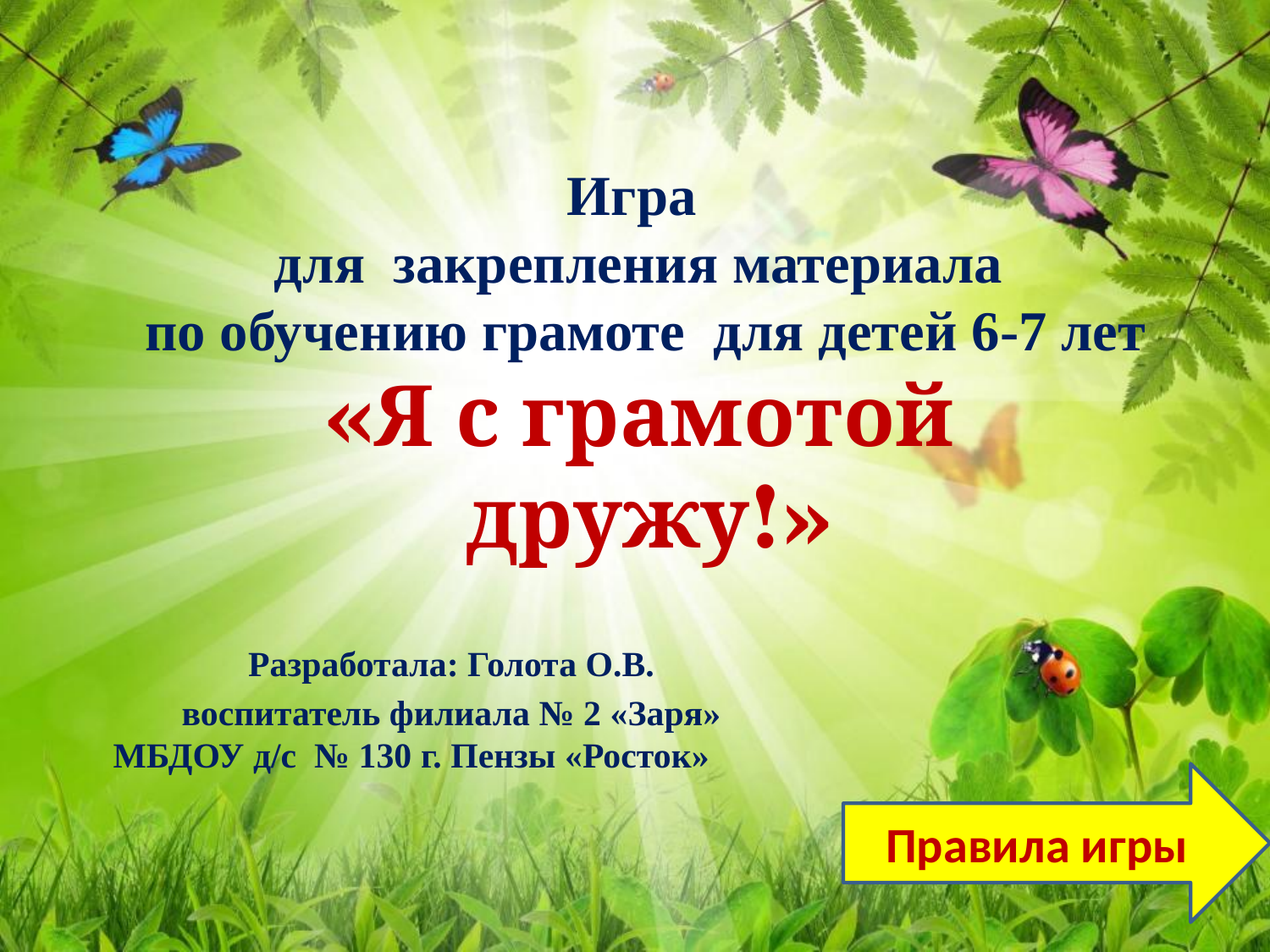

# Игра для  закрепления материала по обучению грамоте  для детей 6-7 лет «Я с грамотой дружу!»
Разработала: Голота О.В.
 воспитатель филиала № 2 «Заря»  МБДОУ д/с  № 130 г. Пензы «Росток»
Правила игры